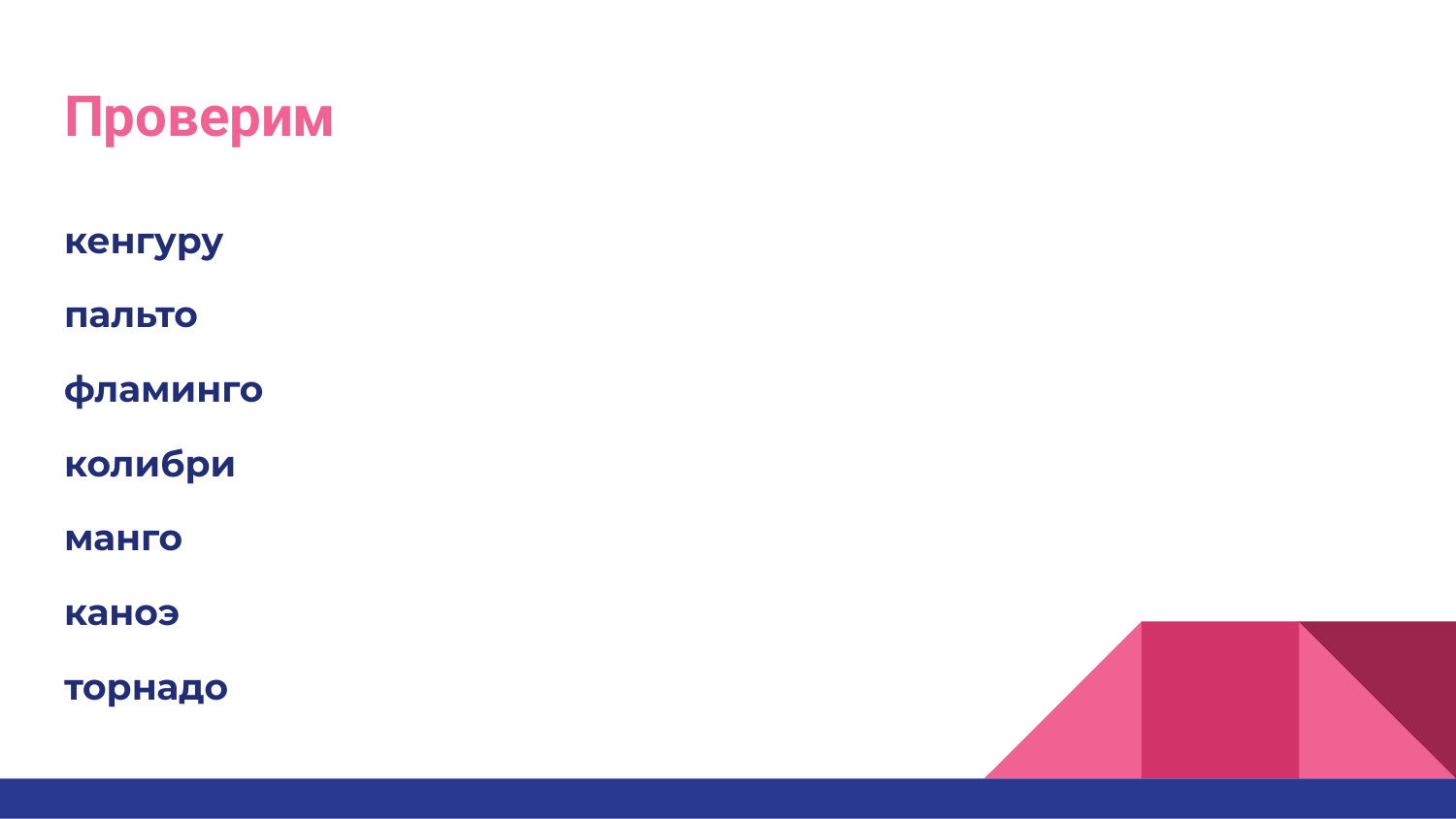

# Проверим
кенгуру
пальто
фламинго
колибри
манго
каноэ
торнадо